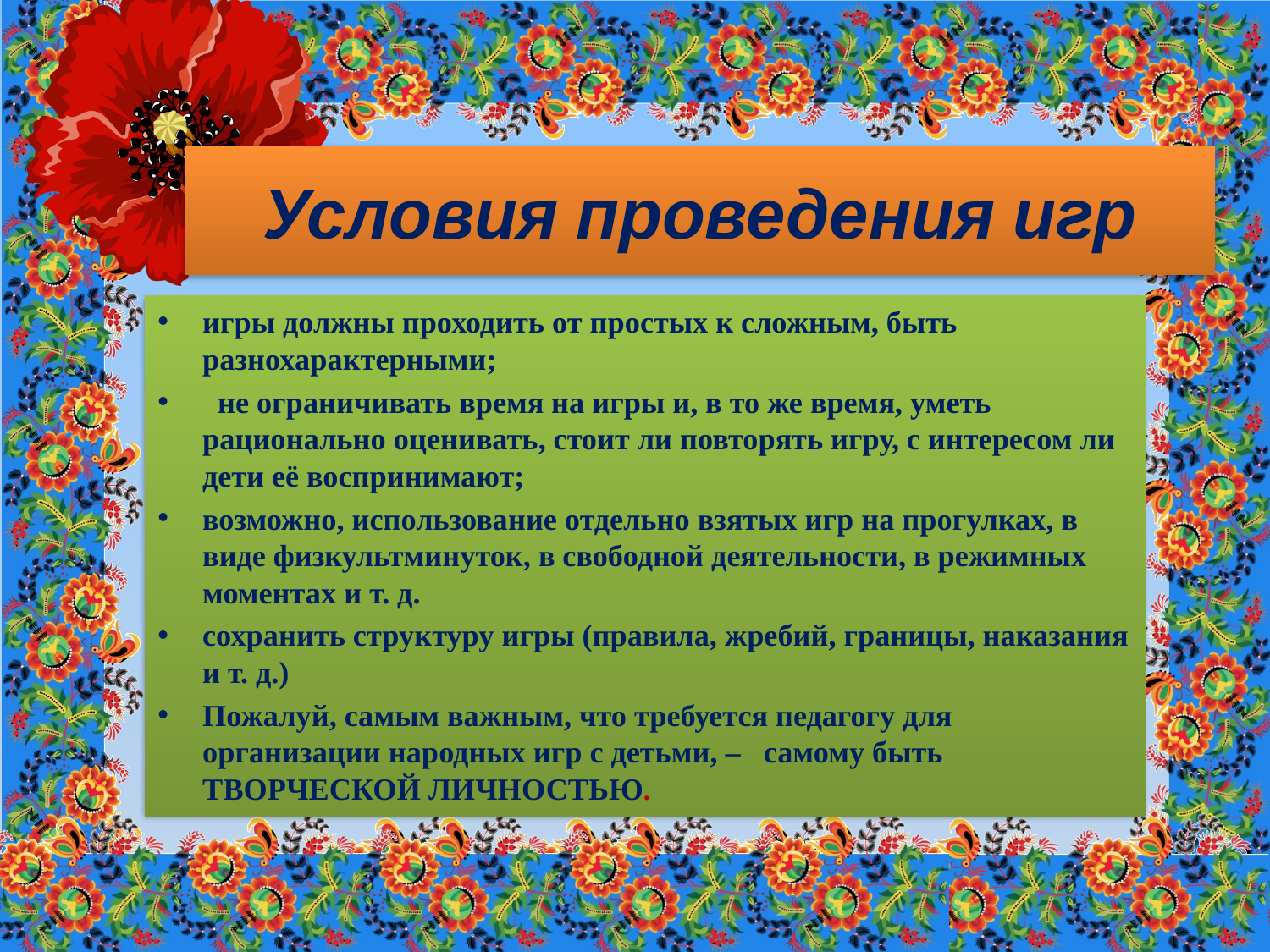

# Условия проведения игр
игры должны проходить от простых к сложным, быть разнохарактерными;
  не ограничивать время на игры и, в то же время, уметь рационально оценивать, стоит ли повторять игру, с интересом ли дети её воспринимают;
возможно, использование отдельно взятых игр на прогулках, в виде физкультминуток, в свободной деятельности, в режимных моментах и т. д.
сохранить структуру игры (правила, жребий, границы, наказания и т. д.)
Пожалуй, самым важным, что требуется педагогу для организации народных игр с детьми, –   самому быть ТВОРЧЕСКОЙ ЛИЧНОСТЬЮ.